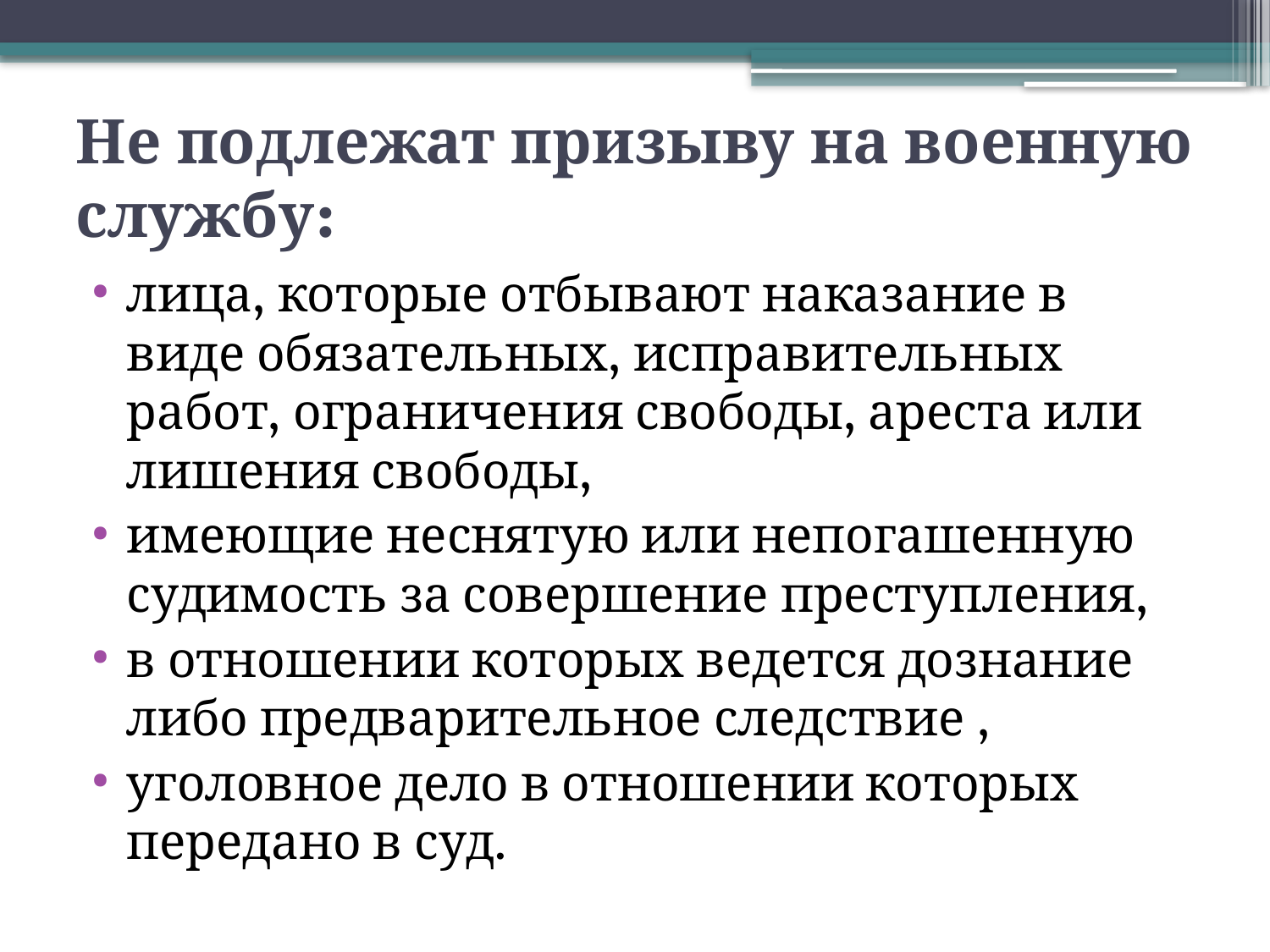

# Не подлежат призыву на военную службу:
лица, которые отбывают наказание в виде обязательных, исправительных работ, ограничения свободы, ареста или лишения свободы,
имеющие неснятую или непогашенную судимость за совершение преступления,
в отношении которых ведется дознание либо предварительное следствие ,
уголовное дело в отношении которых передано в суд.